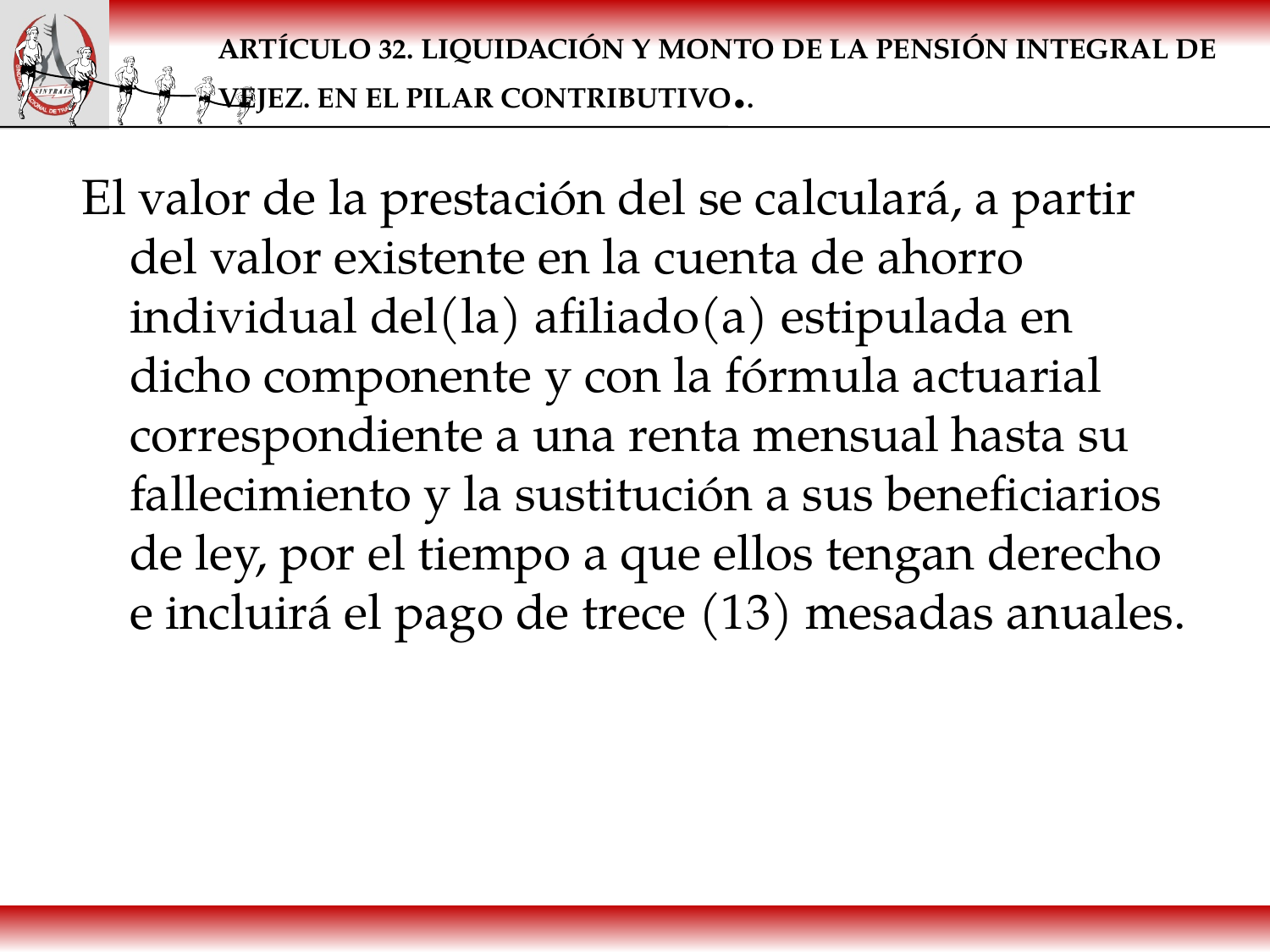

# ARTÍCULO 32. LIQUIDACIÓN Y MONTO DE LA PENSIÓN INTEGRAL DE VEJEZ. EN EL PILAR CONTRIBUTIVO..
El valor de la prestación del se calculará, a partir del valor existente en la cuenta de ahorro individual del(la) afiliado(a) estipulada en dicho componente y con la fórmula actuarial correspondiente a una renta mensual hasta su fallecimiento y la sustitución a sus beneficiarios de ley, por el tiempo a que ellos tengan derecho e incluirá el pago de trece (13) mesadas anuales.